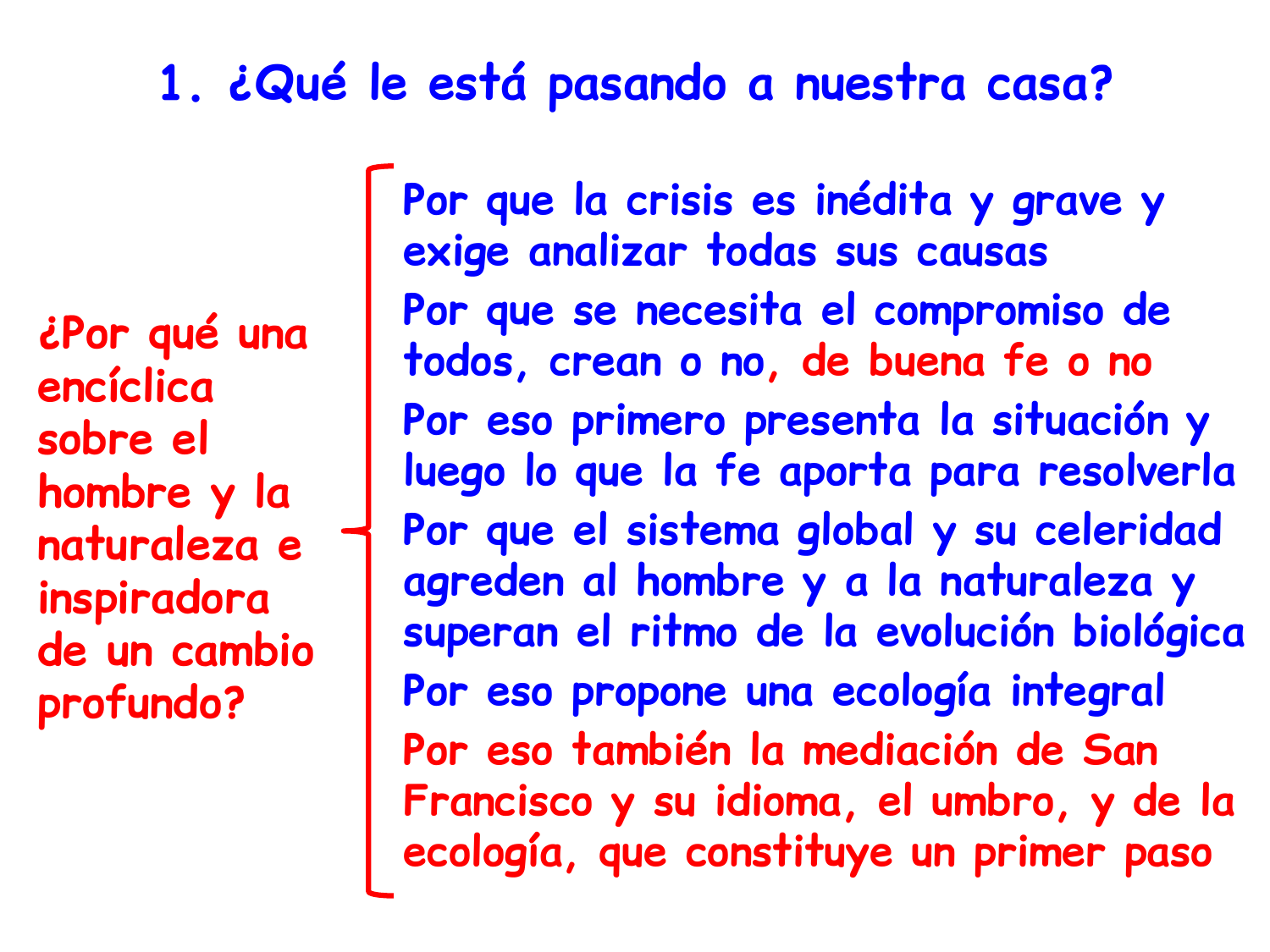

# 1. ¿Qué le está pasando a nuestra casa?

¿Por qué una encíclica sobre el hombre y la naturaleza e inspiradora de un cambio profundo?

Por que la crisis es inédita y grave y exige analizar todas sus causas
Por que se necesita el compromiso de todos, crean o no, de buena fe o no
Por eso primero presenta la situación y luego lo que la fe aporta para resolverla
Por que el sistema global y su celeridad agreden al hombre y a la naturaleza y superan el ritmo de la evolución biológica
Por eso propone una ecología integral
Por eso también la mediación de San Francisco y su idioma, el umbro, y de la ecología, que constituye un primer paso